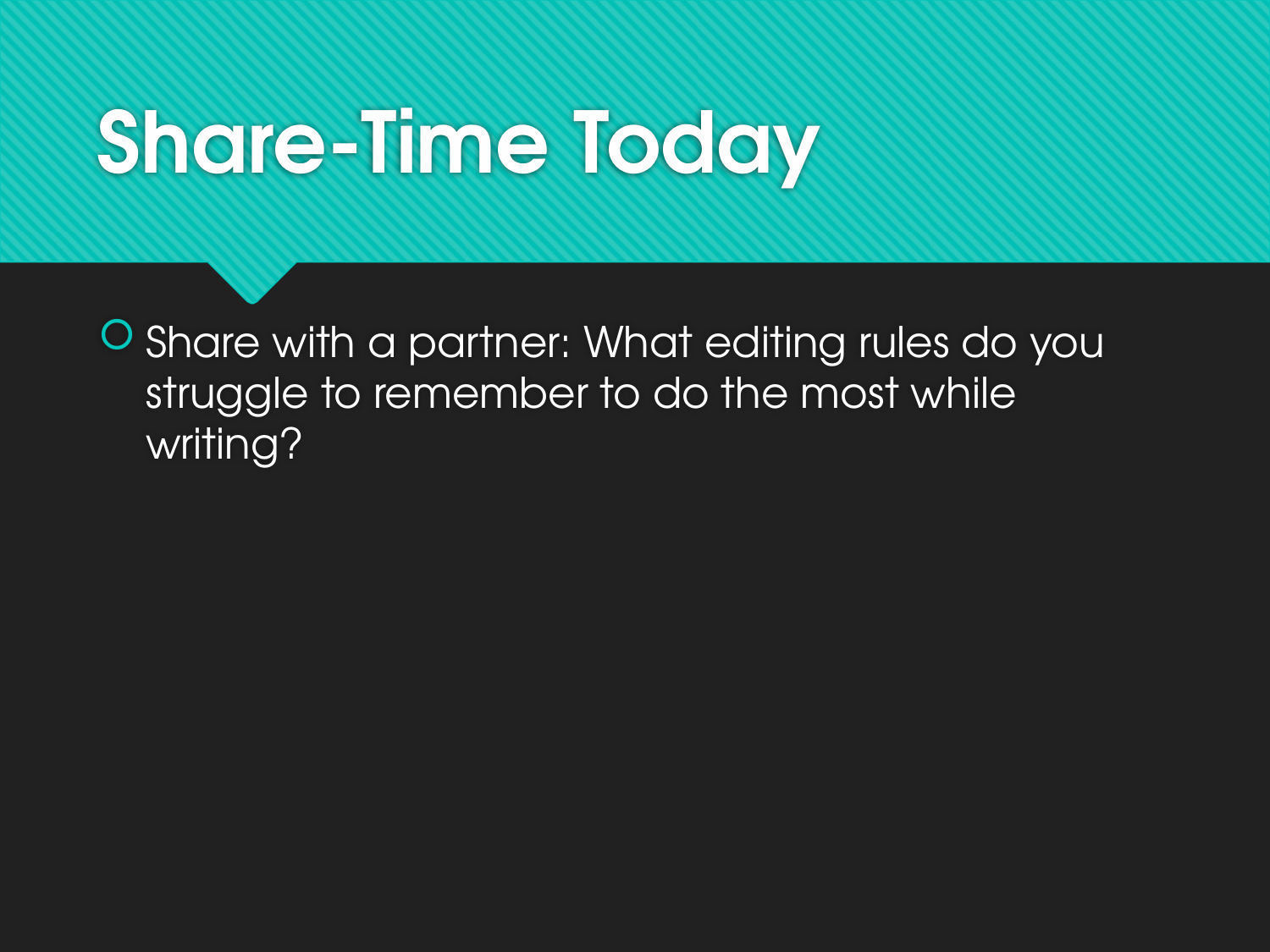

# Share-Time Today
Share with a partner: What editing rules do you struggle to remember to do the most while writing?